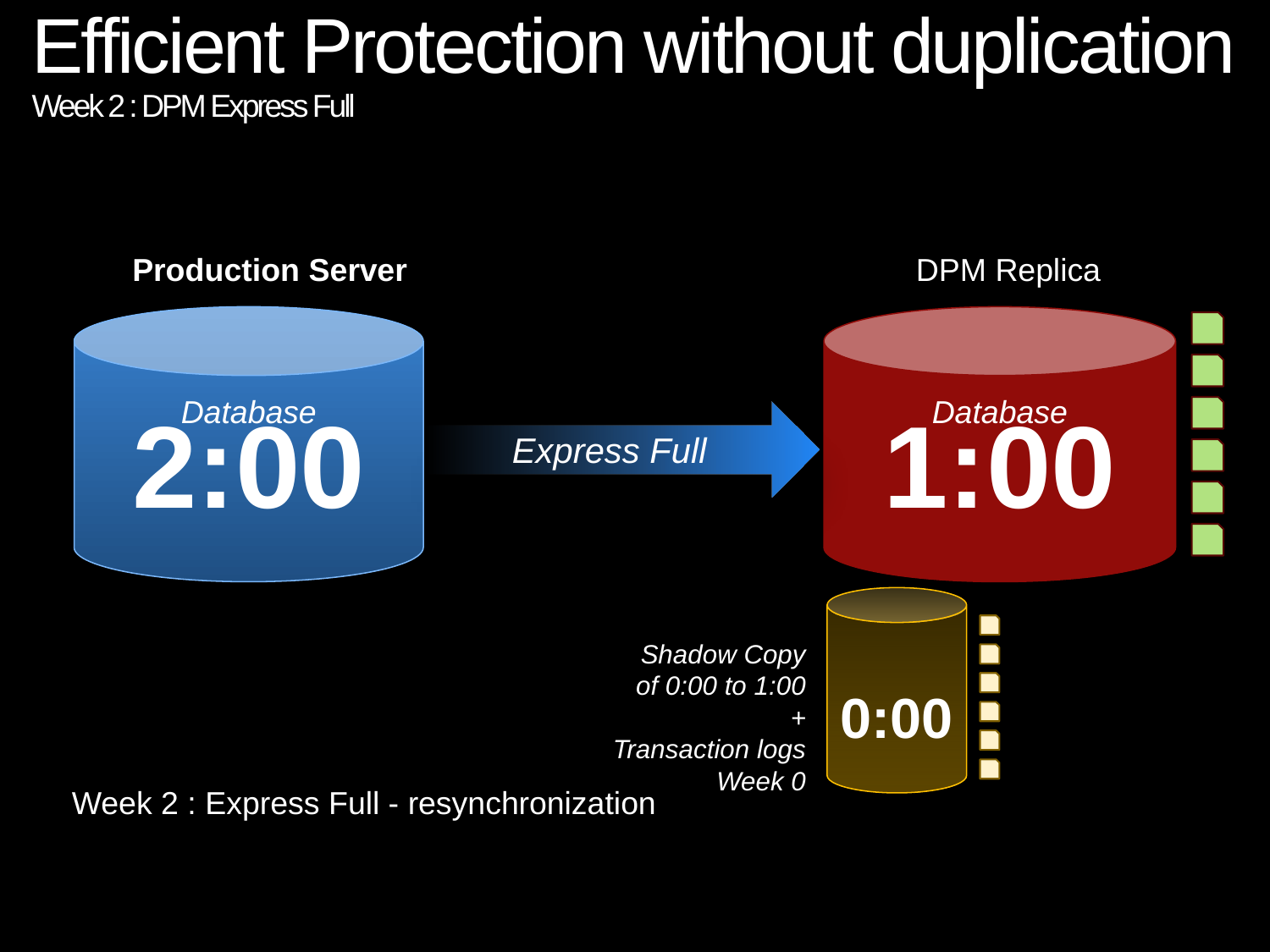

# Efficient Protection without duplication Week 2 : DPM Express Full
Production Server
DPM Replica
Database

2:00

Database

1:00

Express Full

0:00

Shadow Copy
of 0:00 to 1:00
          +
Transaction logs
Week 0
Week 2 : Express Full - resynchronization